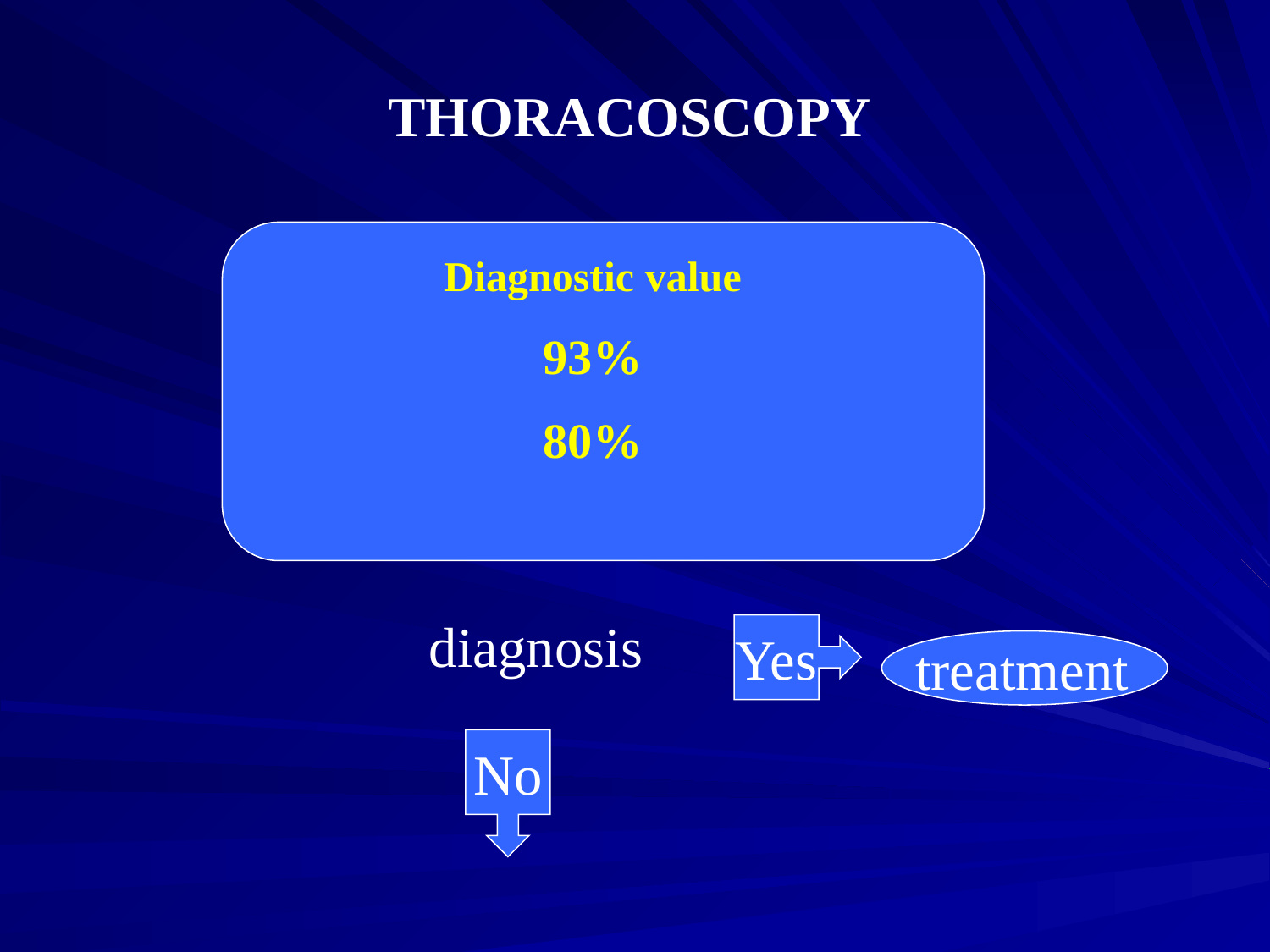

# THORACOSCOPY

Diagnostic value
93%
80%
diagnosis
Yes
treatment

No